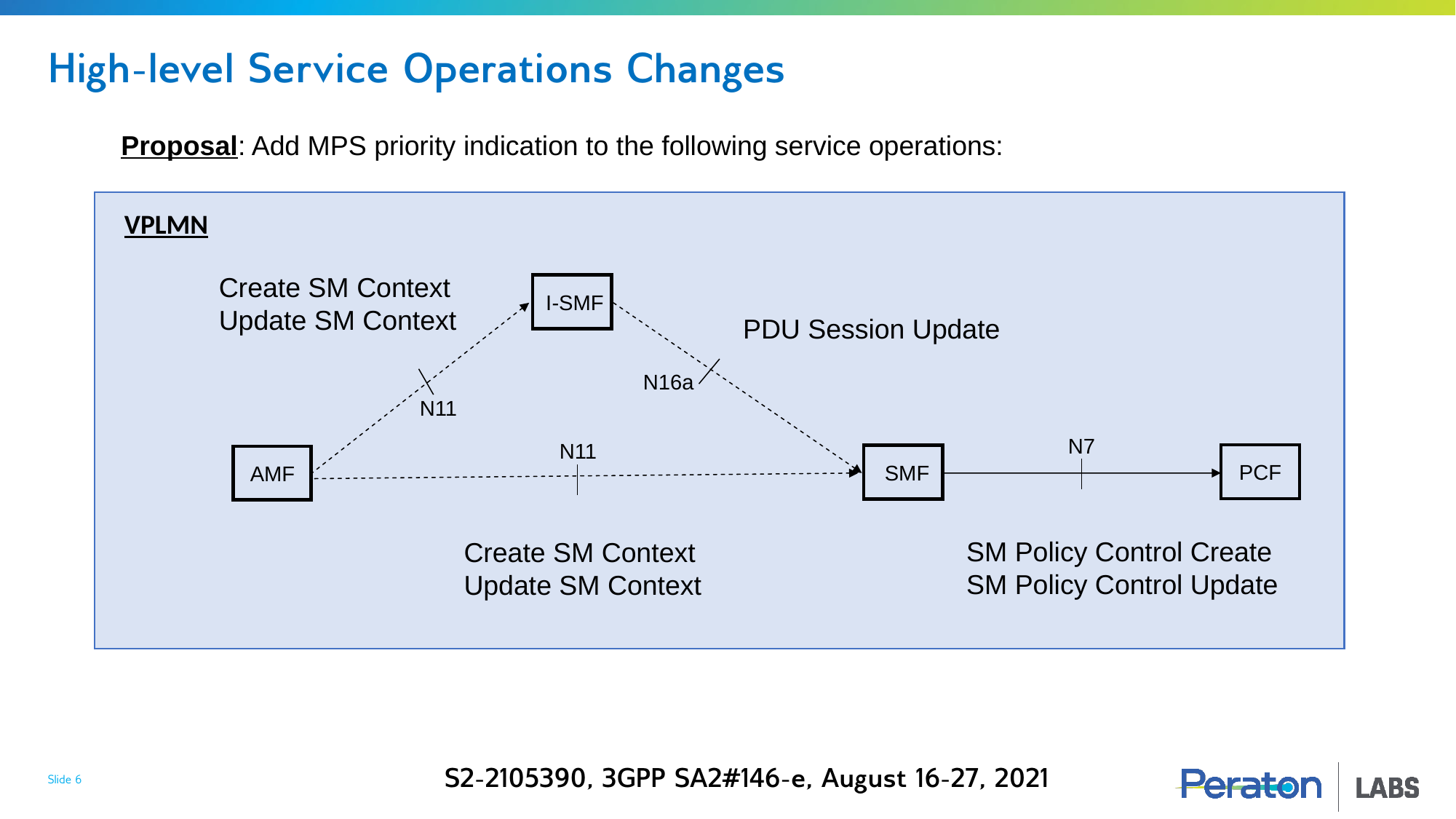

# High-level Service Operations Changes
Proposal: Add MPS priority indication to the following service operations:

VPLMN
Create SM Context
Update SM Context

I-SMF

PDU Session Update
N16a
N11

N7
N11

PCF
SMF
AMF

SM Policy Control Create
SM Policy Control Update
Create SM Context
Update SM Context